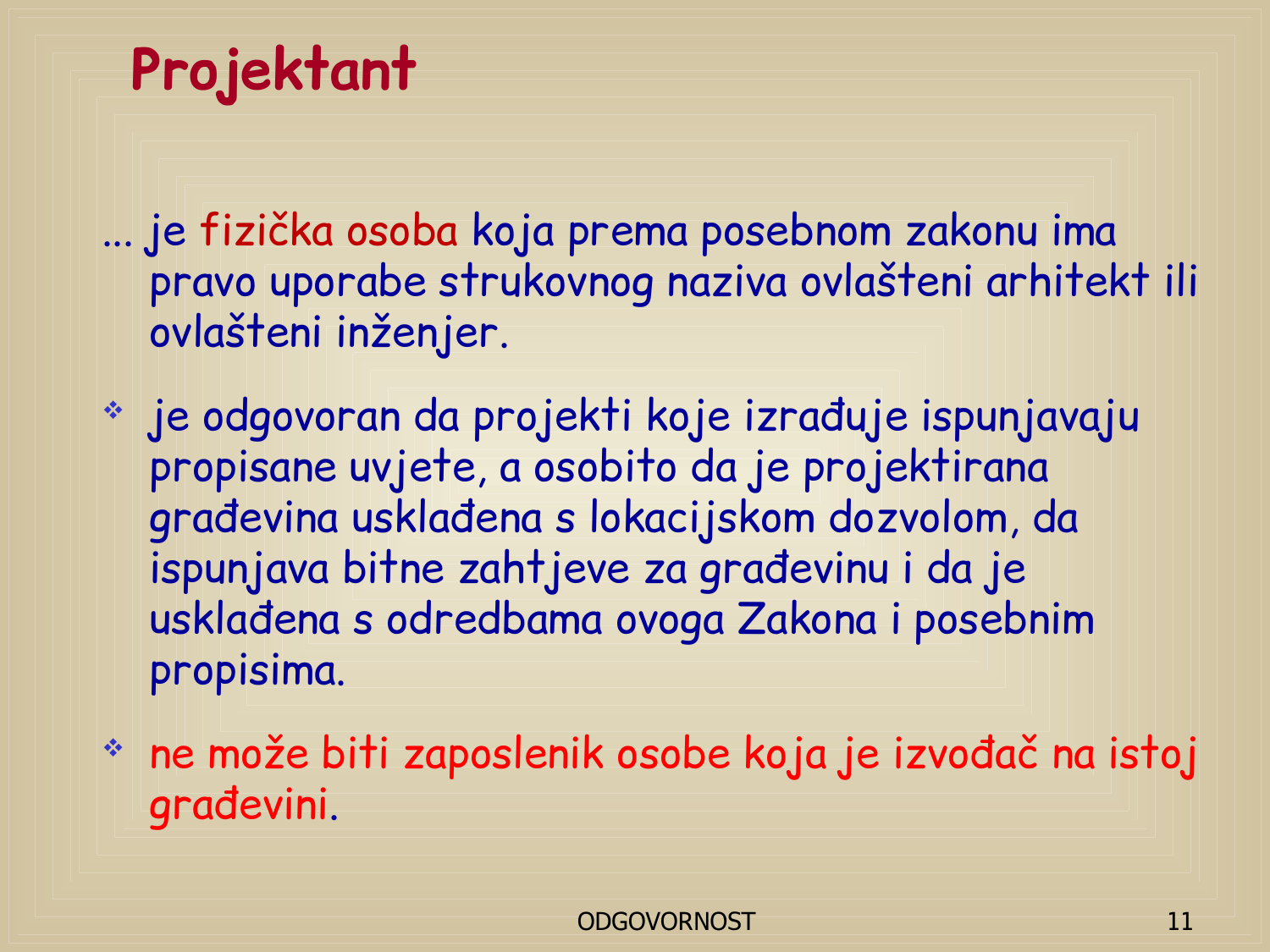

# Projektant
... je fizička osoba koja prema posebnom zakonu ima pravo uporabe strukovnog naziva ovlašteni arhitekt ili ovlašteni inženjer.

je odgovoran da projekti koje izrađuje ispunjavaju propisane uvjete, a osobito da je projektirana građevina usklađena s lokacijskom dozvolom, da ispunjava bitne zahtjeve za građevinu i da je usklađena s odredbama ovoga Zakona i posebnim propisima.

ne može biti zaposlenik osobe koja je izvođač na istoj građevini.
ODGOVORNOST
11